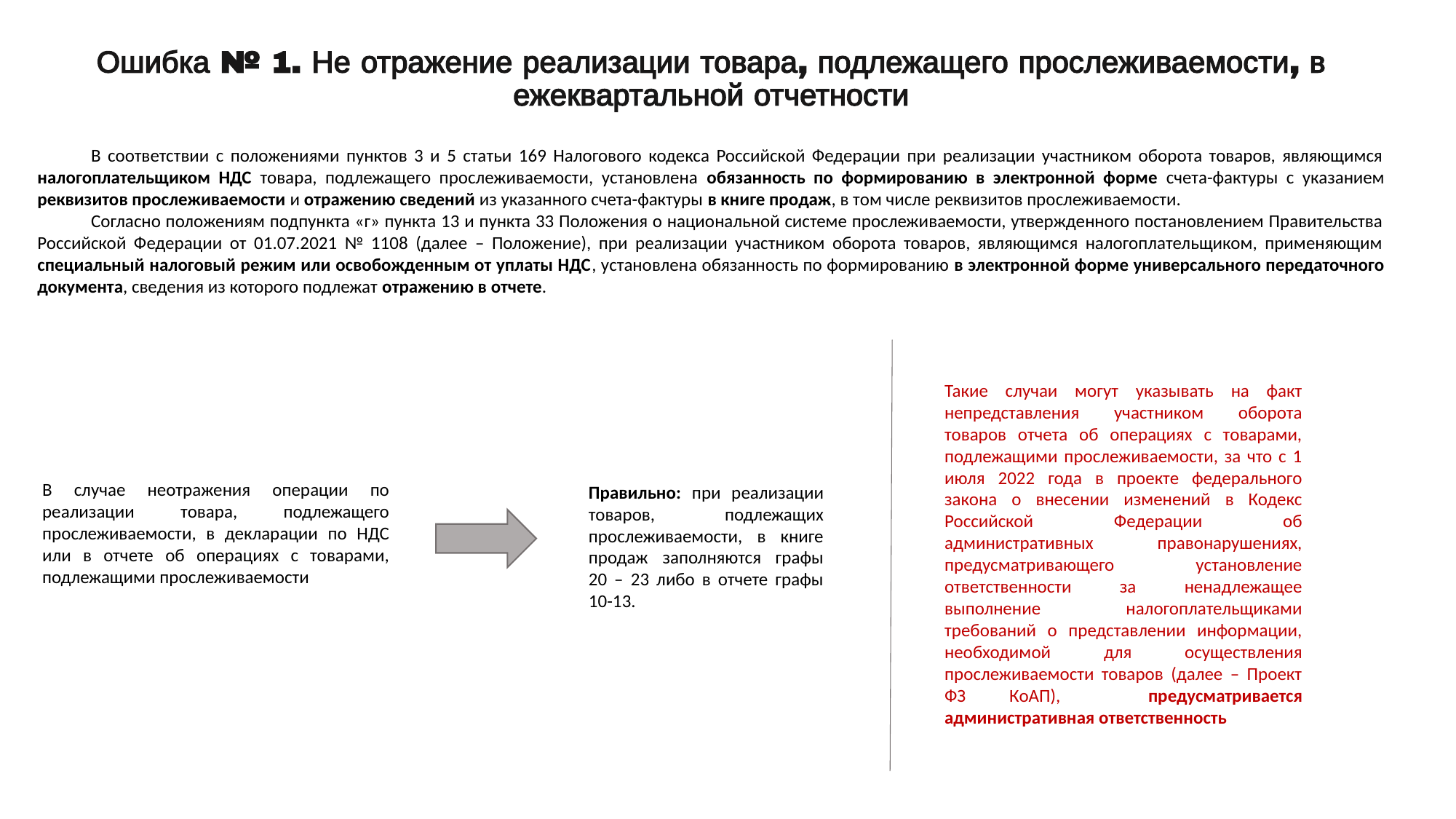

# Ошибка № 1. Не отражение реализации товара, подлежащего прослеживаемости, в ежеквартальной отчетности
В соответствии с положениями пунктов 3 и 5 статьи 169 Налогового кодекса Российской Федерации при реализации участником оборота товаров, являющимся налогоплательщиком НДС товара, подлежащего прослеживаемости, установлена обязанность по формированию в электронной форме счета-фактуры с указанием реквизитов прослеживаемости и отражению сведений из указанного счета-фактуры в книге продаж, в том числе реквизитов прослеживаемости.
Согласно положениям подпункта «г» пункта 13 и пункта 33 Положения о национальной системе прослеживаемости, утвержденного постановлением Правительства Российской Федерации от 01.07.2021 № 1108 (далее – Положение), при реализации участником оборота товаров, являющимся налогоплательщиком, применяющим специальный налоговый режим или освобожденным от уплаты НДС, установлена обязанность по формированию в электронной форме универсального передаточного документа, сведения из которого подлежат отражению в отчете.
Такие случаи могут указывать на факт непредставления участником оборота товаров отчета об операциях с товарами, подлежащими прослеживаемости, за что с 1 июля 2022 года в проекте федерального закона о внесении изменений в Кодекс Российской Федерации об административных правонарушениях, предусматривающего установление ответственности за ненадлежащее выполнение налогоплательщиками требований о представлении информации, необходимой для осуществления прослеживаемости товаров (далее – Проект ФЗ КоАП),  предусматривается административная ответственность
В случае неотражения операции по реализации товара, подлежащего прослеживаемости, в декларации по НДС или в отчете об операциях с товарами, подлежащими прослеживаемости
Правильно: при реализации товаров, подлежащих прослеживаемости, в книге продаж заполняются графы 20 – 23 либо в отчете графы 10-13.